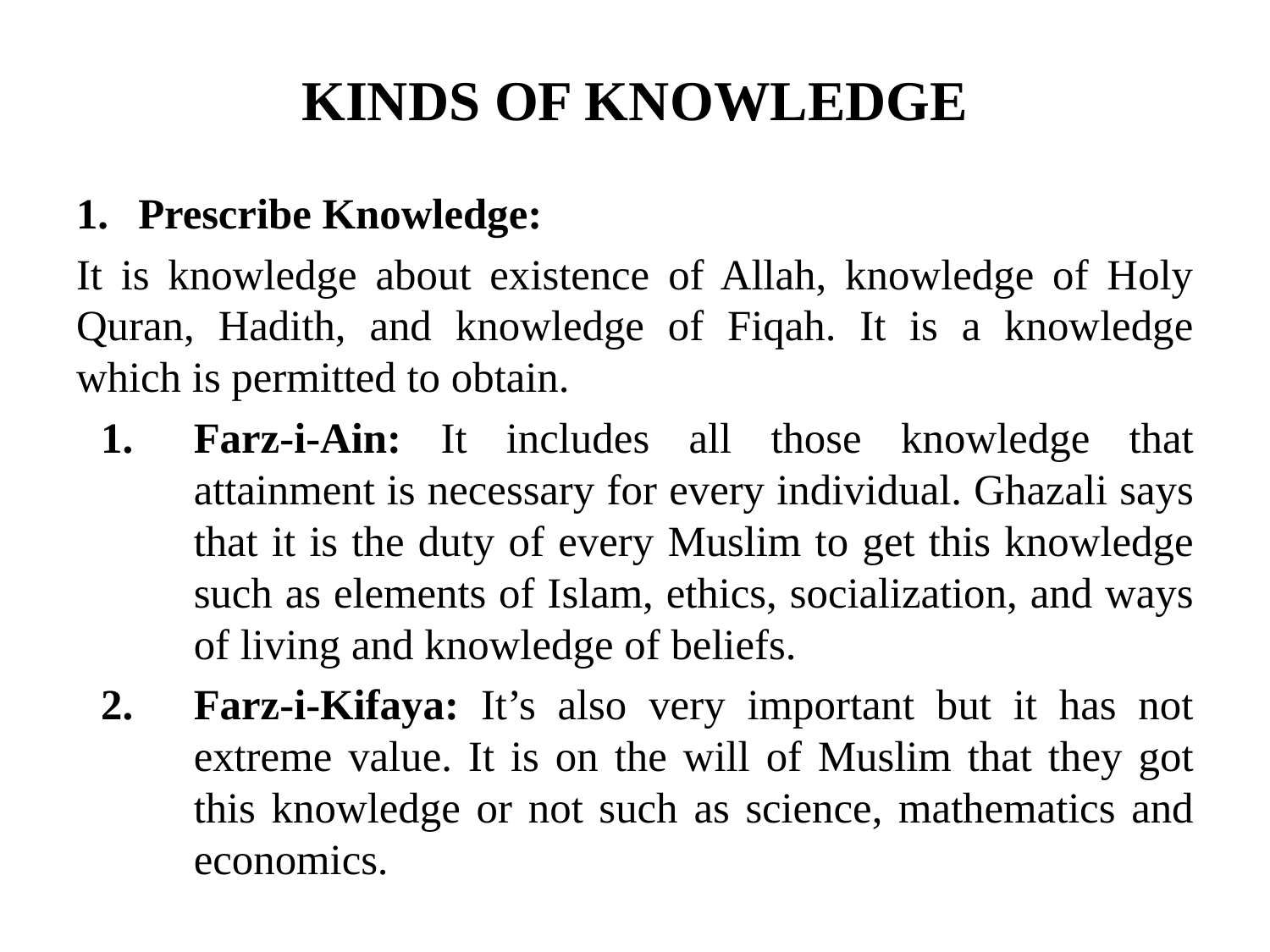

# KINDS OF KNOWLEDGE
Prescribe Knowledge:
It is knowledge about existence of Allah, knowledge of Holy Quran, Hadith, and knowledge of Fiqah. It is a knowledge which is permitted to obtain.
Farz-i-Ain: It includes all those knowledge that attainment is necessary for every individual. Ghazali says that it is the duty of every Muslim to get this knowledge such as elements of Islam, ethics, socialization, and ways of living and knowledge of beliefs.
Farz-i-Kifaya: It’s also very important but it has not extreme value. It is on the will of Muslim that they got this knowledge or not such as science, mathematics and economics.